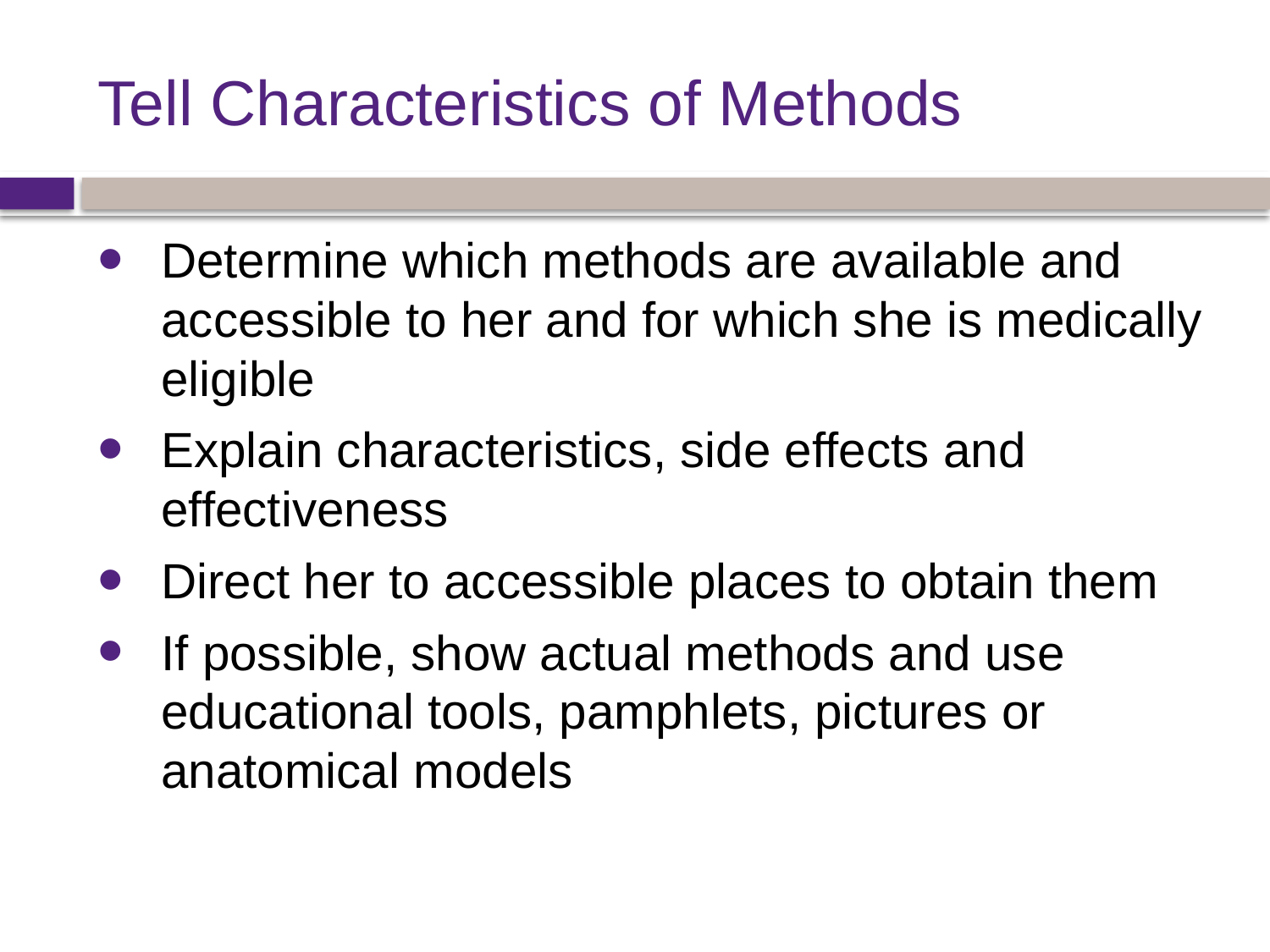

# Tell Characteristics of Methods
Determine which methods are available and accessible to her and for which she is medically eligible
Explain characteristics, side effects and effectiveness
Direct her to accessible places to obtain them
If possible, show actual methods and use educational tools, pamphlets, pictures or anatomical models